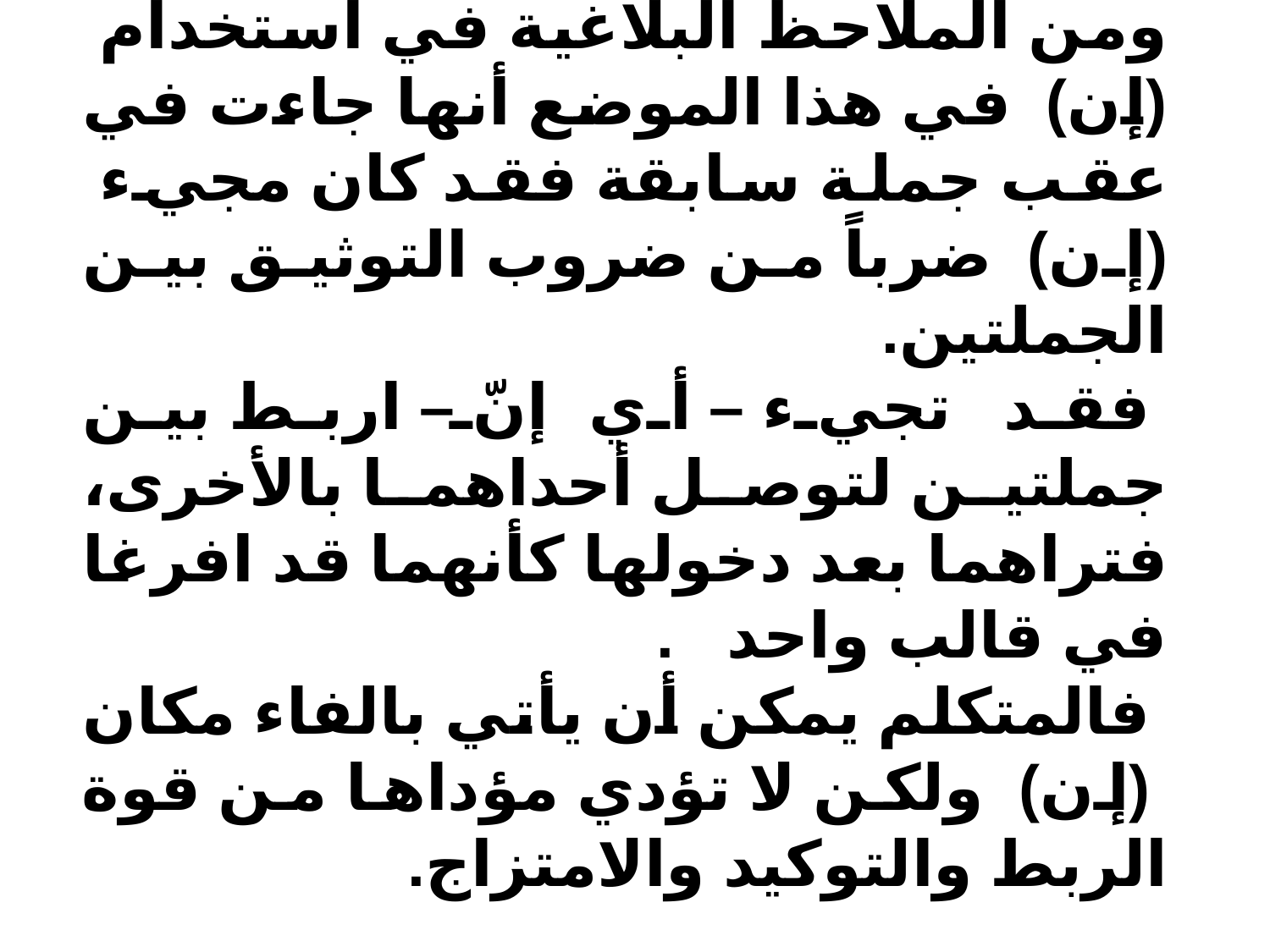

ومن الملاحظ البلاغية في استخدام  (إن)  في هذا الموضع أنها جاءت في عقب جملة سابقة فقد كان مجيء  (إن)  ضرباً من ضروب التوثيق بين الجملتين.
 فقد   تجيء – أي إنّ – اربط بين جملتين لتوصل أحداهما بالأخرى، فتراهما بعد دخولها كأنهما قد افرغا في قالب واحد   .
 فالمتكلم يمكن أن يأتي بالفاء مكان  (إن)  ولكن لا تؤدي مؤداها من قوة الربط والتوكيد والامتزاج.